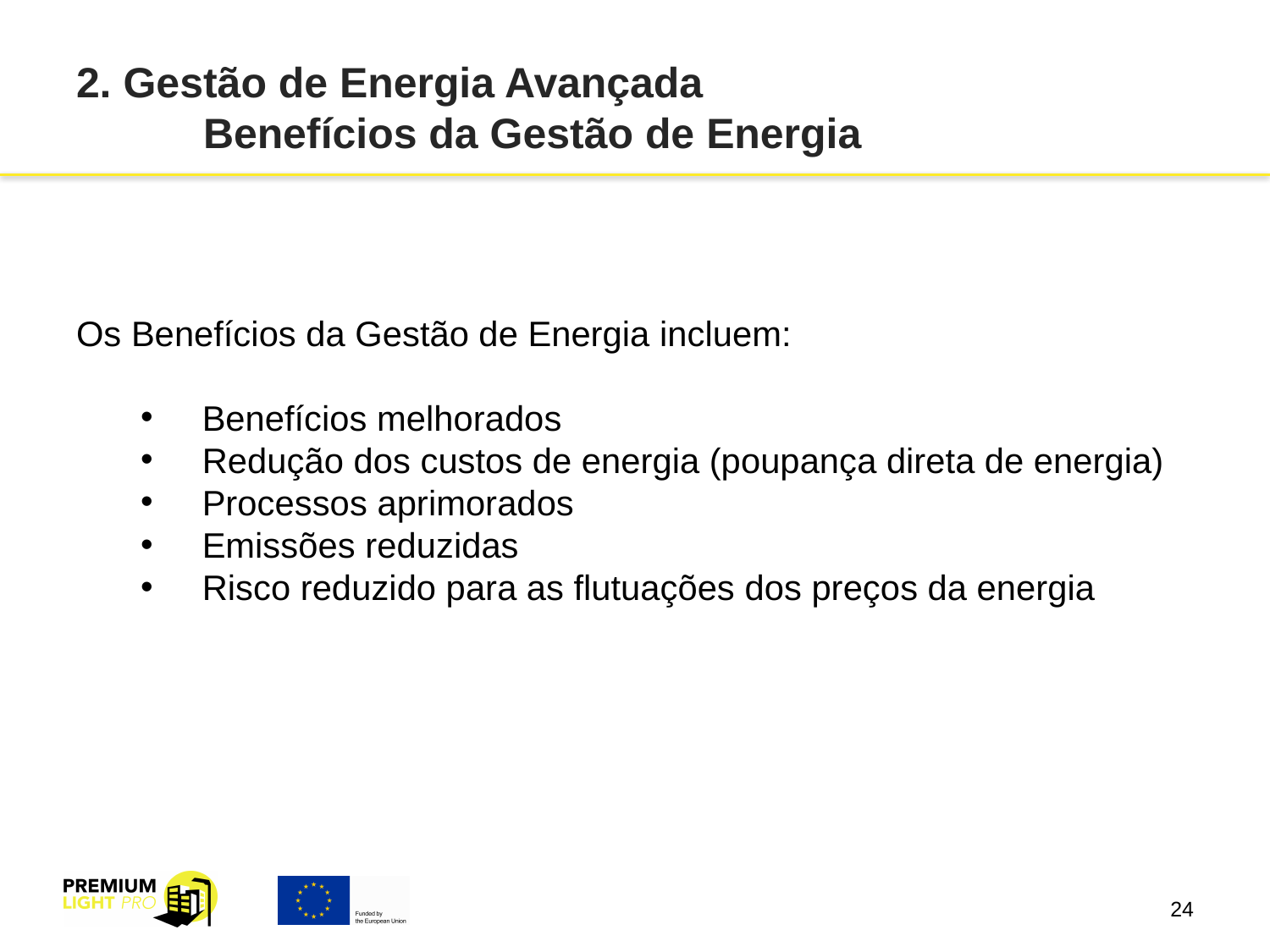

# 2. Gestão de Energia Avançada Benefícios da Gestão de Energia
Os Benefícios da Gestão de Energia incluem:

Benefícios melhorados
Redução dos custos de energia (poupança direta de energia)
Processos aprimorados
Emissões reduzidas
Risco reduzido para as flutuações dos preços da energia